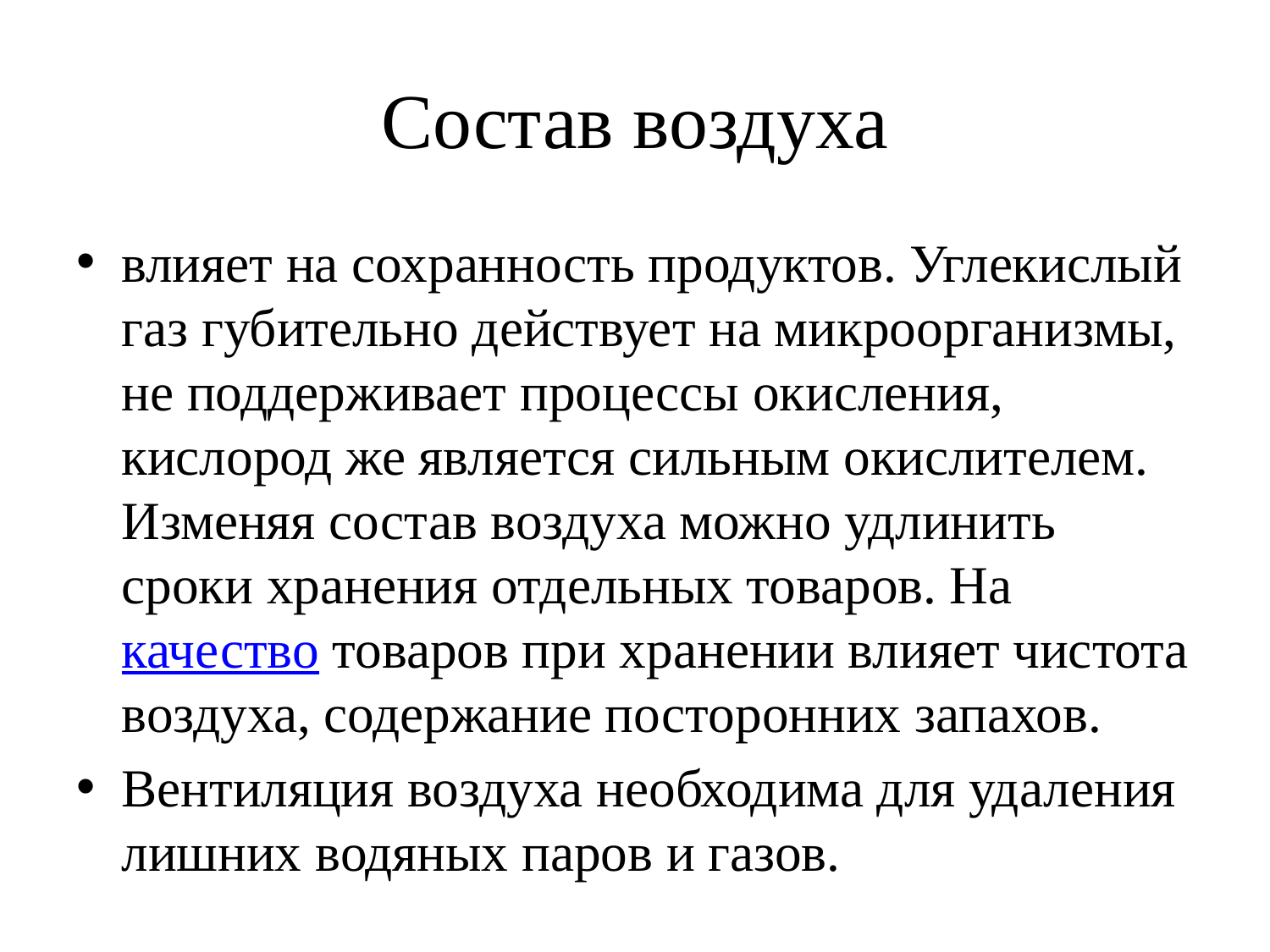

# Состав воздуха
влияет на сохранность продуктов. Углекислый газ губительно действует на микроорганизмы, не поддерживает процессы окисления, кислород же является сильным окислителем. Изменяя состав воздуха можно удлинить сроки хранения отдельных товаров. На качество товаров при хранении влияет чистота воздуха, содержание посторонних запахов.
Вентиляция воздуха необходима для удаления лишних водяных паров и газов.